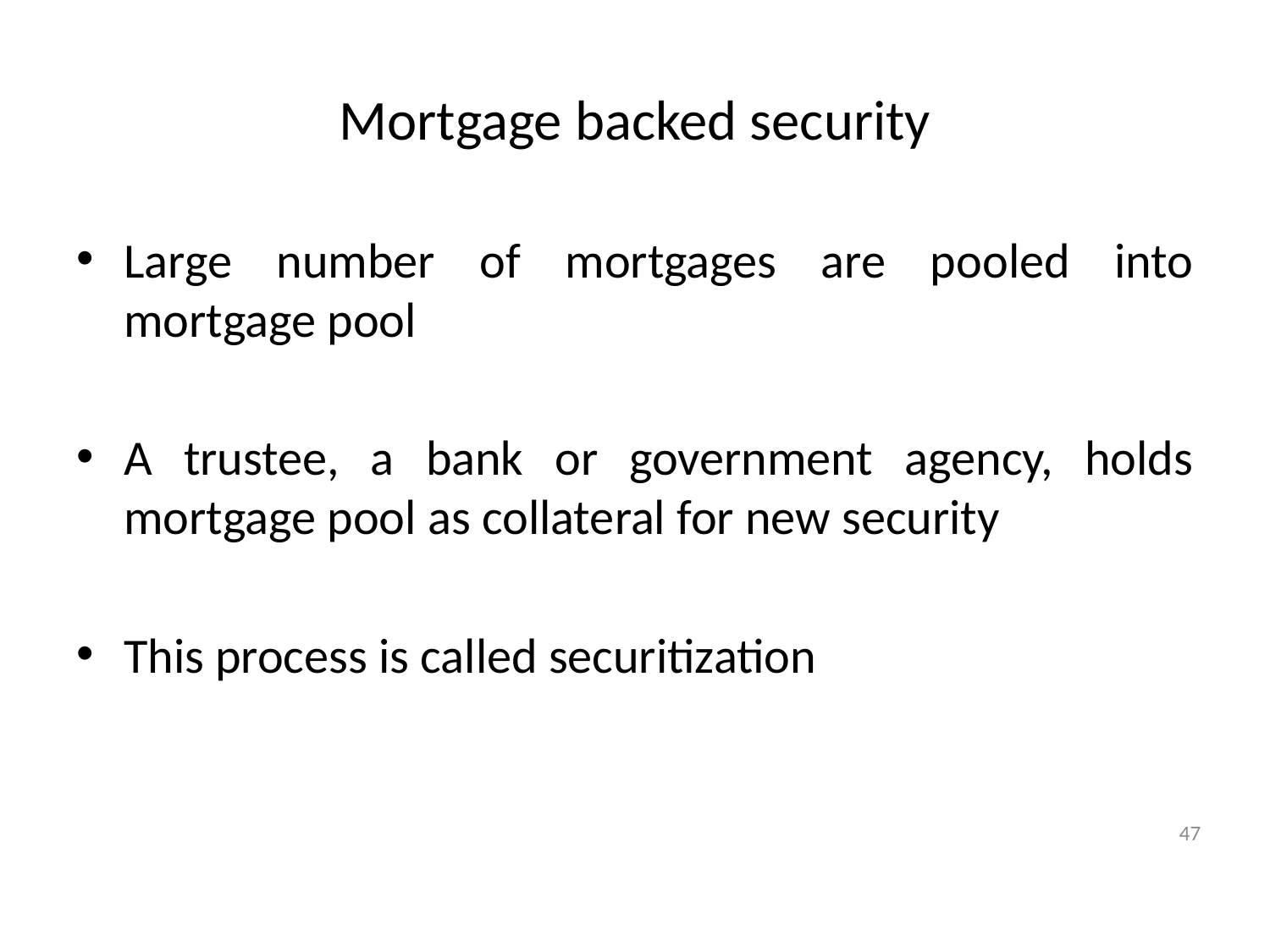

# Mortgage backed security
Large number of mortgages are pooled into mortgage pool

A trustee, a bank or government agency, holds mortgage pool as collateral for new security

This process is called securitization

47